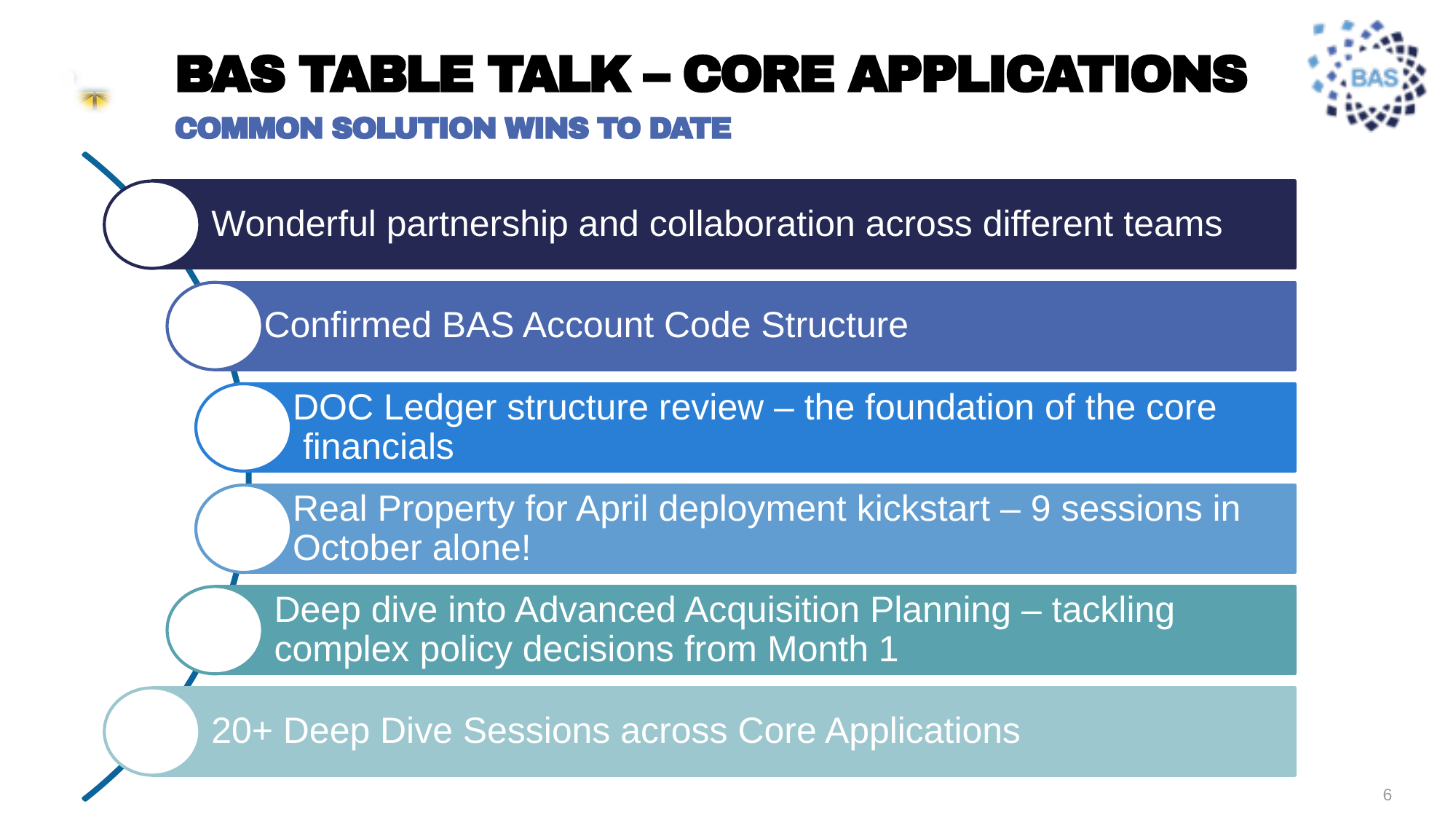

Wonderful partnership and collaboration across different teams

Confirmed BAS Account Code Structure

DOC Ledger structure review – the foundation of the core
 financials

Real Property for April deployment kickstart – 9 sessions in October alone!

 Deep dive into Advanced Acquisition Planning – tackling
 complex policy decisions from Month 1

 20+ Deep Dive Sessions across Core Applications

# BAS Table Talk – Core applications
Common solution wins to date